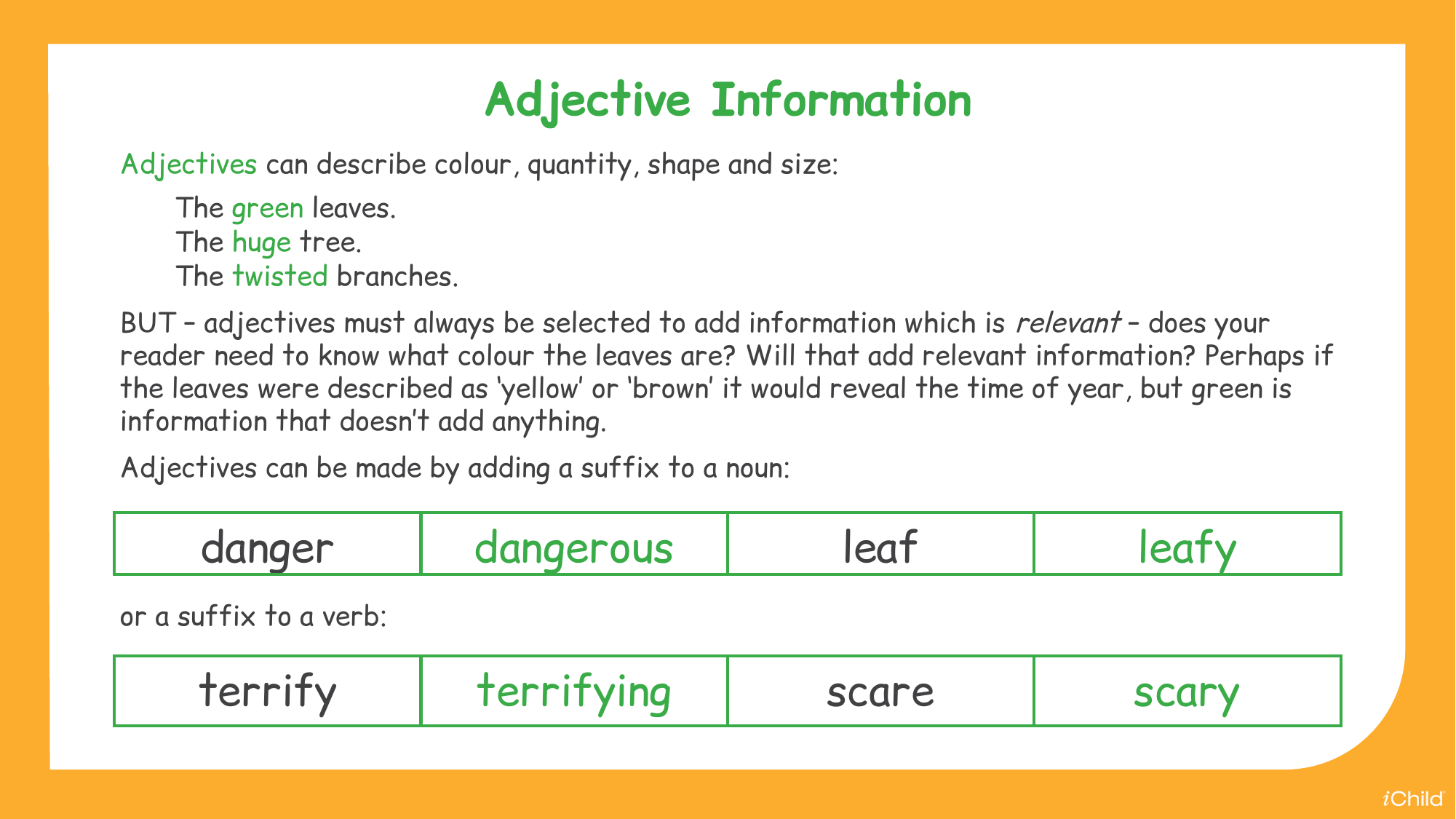

Adjective Information
Adjectives can describe colour, quantity, shape and size:
The green leaves.
The huge tree.
The twisted branches.
BUT – adjectives must always be selected to add information which is relevant – does your reader need to know what colour the leaves are? Will that add relevant information? Perhaps if the leaves were described as ‘yellow’ or ‘brown’ it would reveal the time of year, but green is information that doesn’t add anything.
Adjectives can be made by adding a suffix to a noun:
| danger | dangerous | leaf | leafy |
| --- | --- | --- | --- |
or a suffix to a verb:
| terrify | terrifying | scare | scary |
| --- | --- | --- | --- |